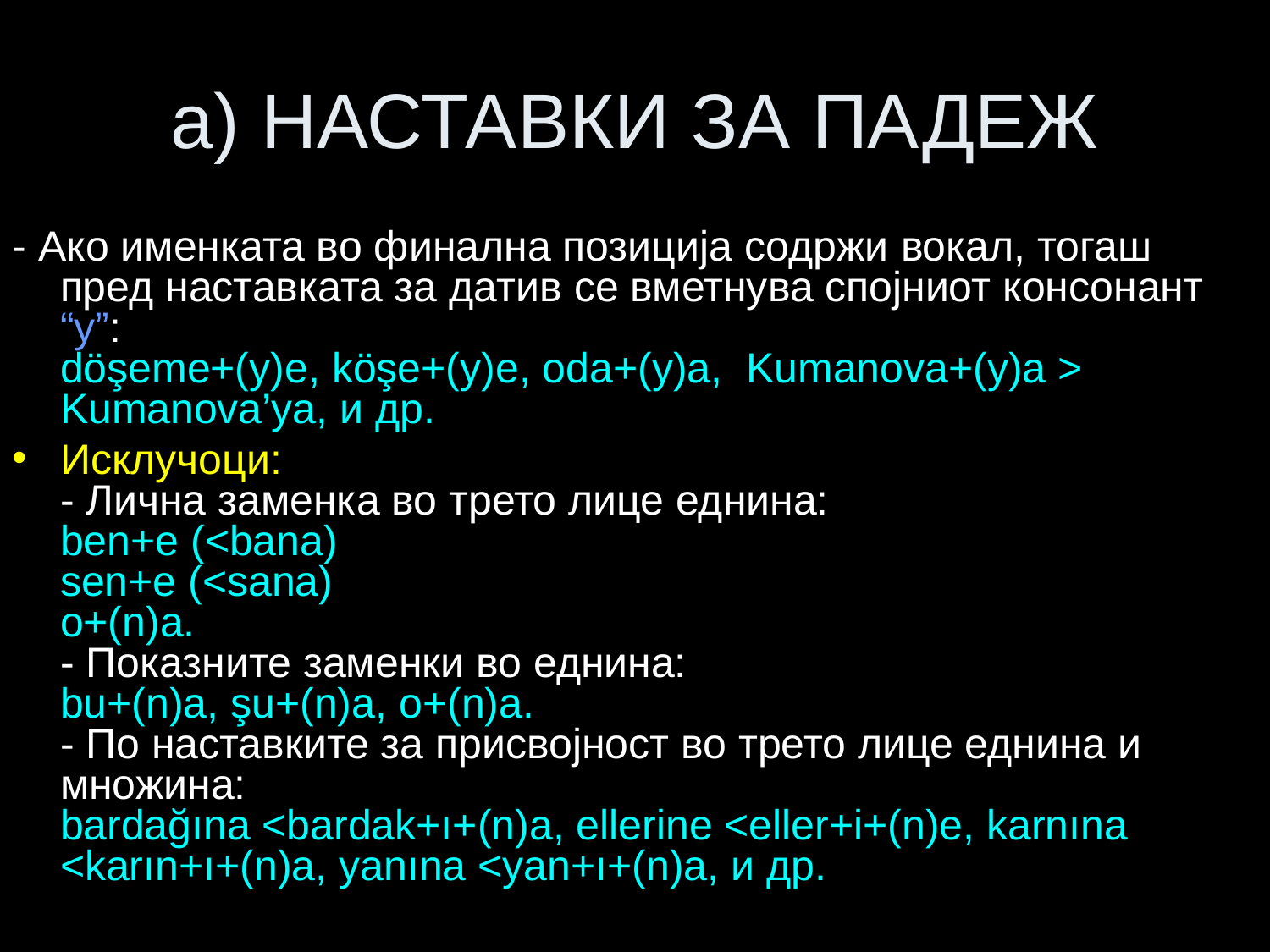

# a) НАСТАВКИ ЗА ПАДЕЖ
- Ако именката во финална позиција содржи вокал, тогаш пред наставката за датив се вметнува спојниот консонант “y”:
döşeme+(y)e, köşe+(y)e, oda+(y)a,  Kumanova+(y)a > Kumanova’ya, и др.
Исклучоци:
- Лична заменка во трето лице еднина:
ben+e (<bana)
sen+e (<sana)
o+(n)a.
- Показните заменки во еднина:
bu+(n)a, şu+(n)a, o+(n)a.
- По наставките за присвојност во трето лице еднина и множина:
bardağına <bardak+ı+(n)a, ellerine <eller+i+(n)e, karnına <karın+ı+(n)a, yanına <yan+ı+(n)a, и др.